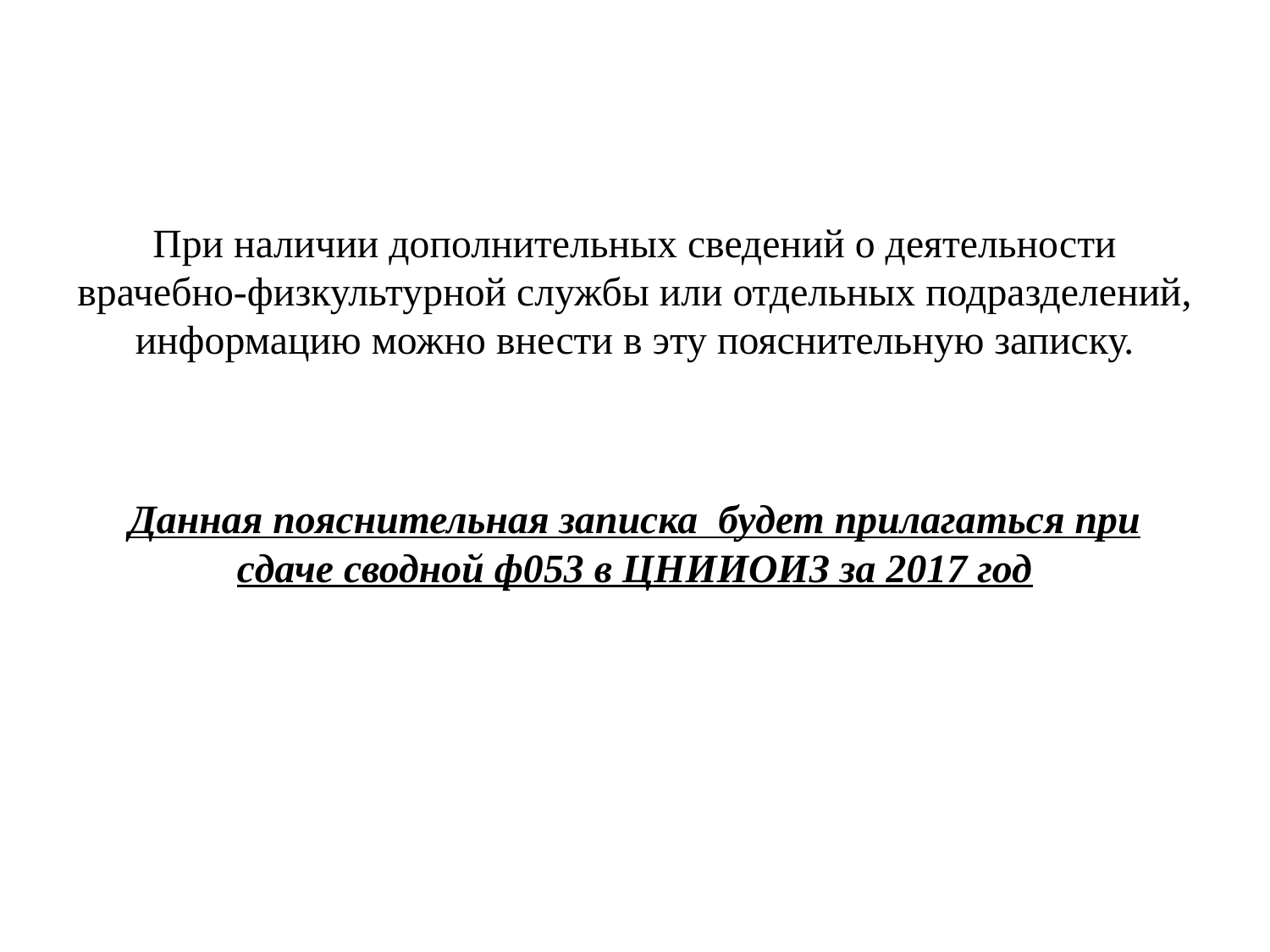

# При наличии дополнительных сведений о деятельности врачебно-физкультурной службы или отдельных подразделений, информацию можно внести в эту пояснительную записку. Данная пояснительная записка  будет прилагаться при сдаче сводной ф053 в ЦНИИОИЗ за 2017 год